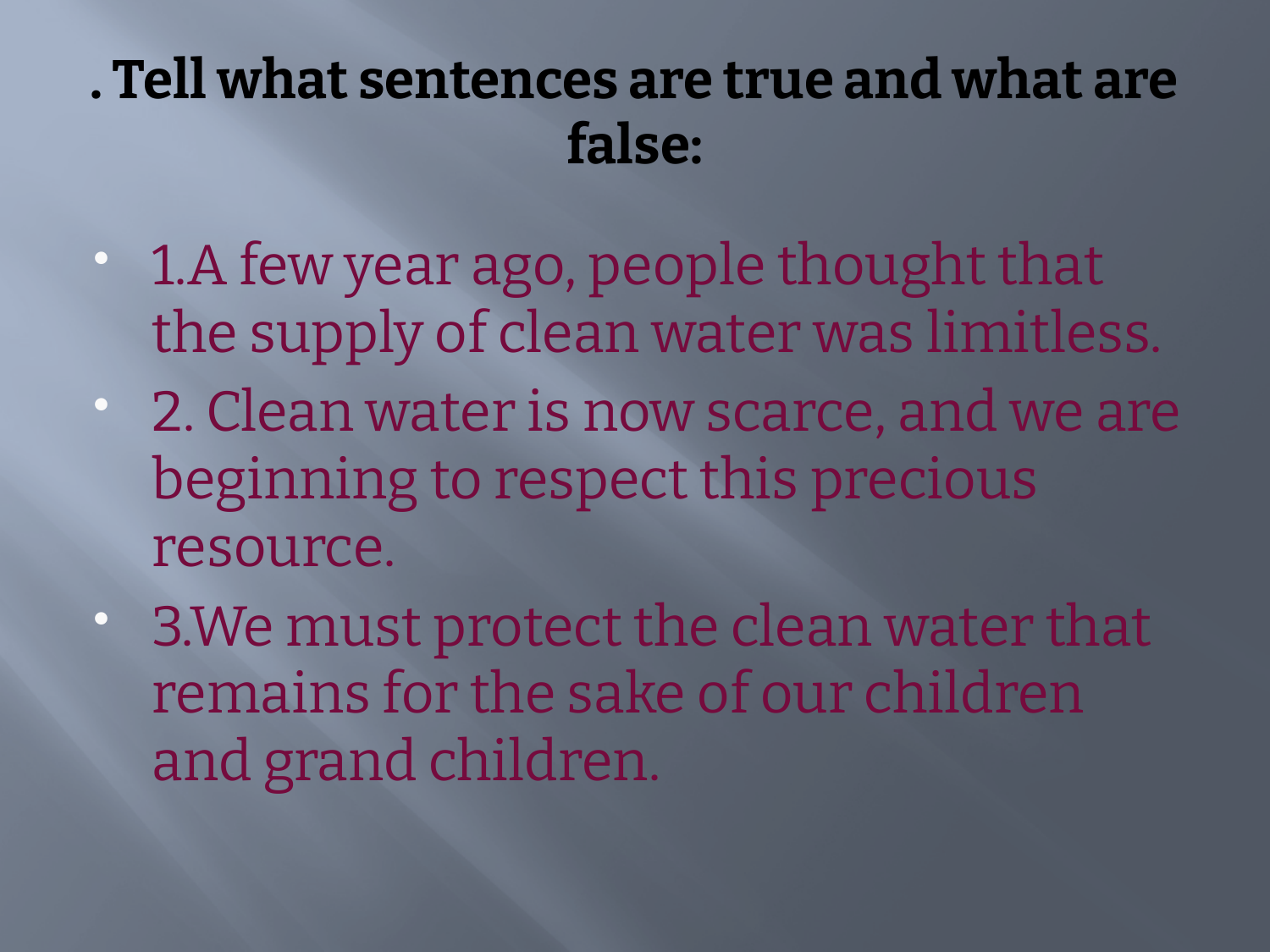

# . Tell what sentences are true and what are false:
1.A few year ago, people thought that the supply of clean water was limitless.
2. Clean water is now scarce, and we are beginning to respect this precious resource.
3.We must protect the clean water that remains for the sake of our children and grand children.